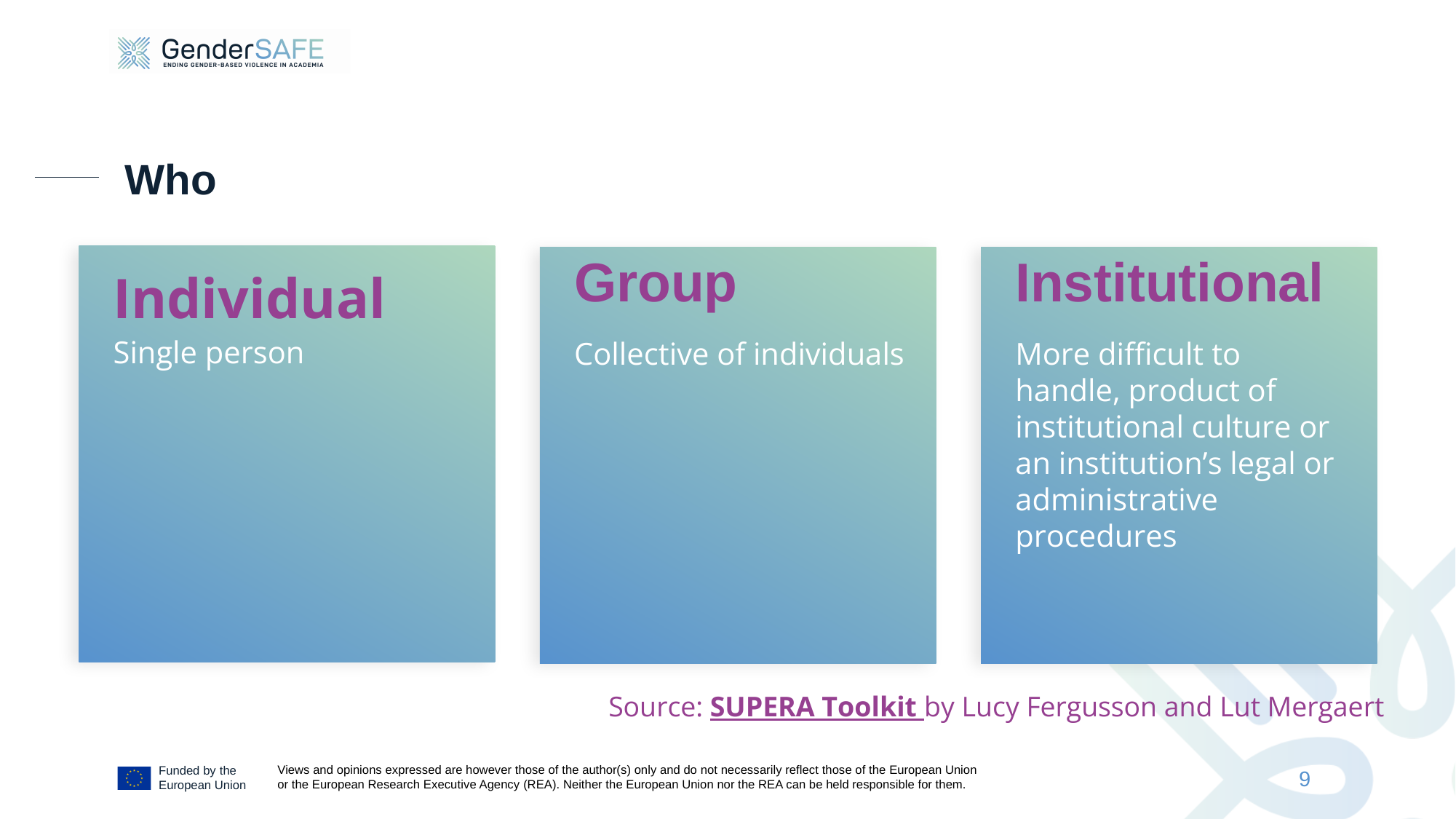

# Who
Individual Single person
Institutional

More difficult to handle, product of institutional culture or an institution’s legal or administrative procedures
Group

Collective of individuals
Source: SUPERA Toolkit by Lucy Fergusson and Lut Mergaert
9